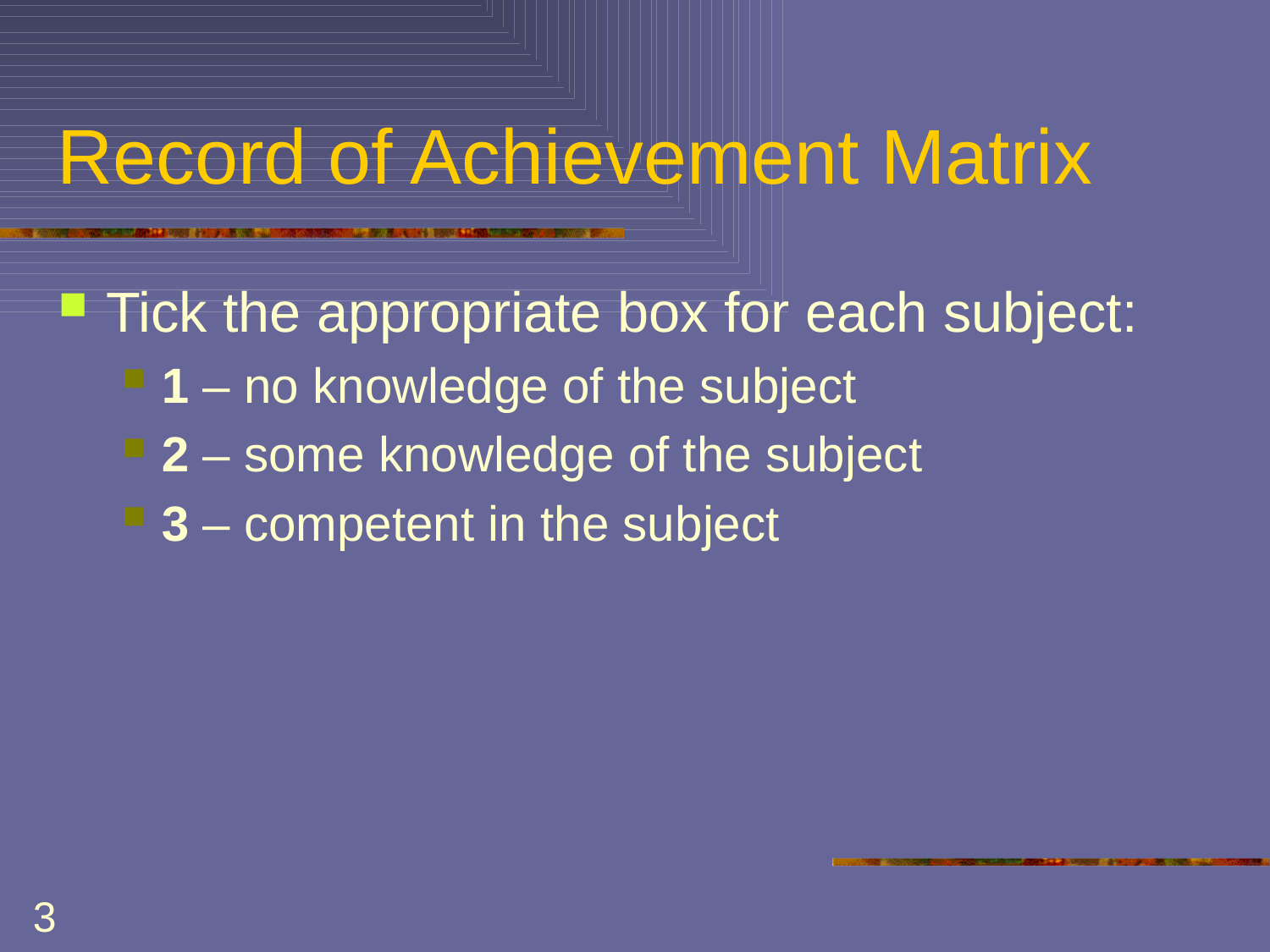

# Record of Achievement Matrix
Tick the appropriate box for each subject:
1 – no knowledge of the subject
2 – some knowledge of the subject
3 – competent in the subject
3